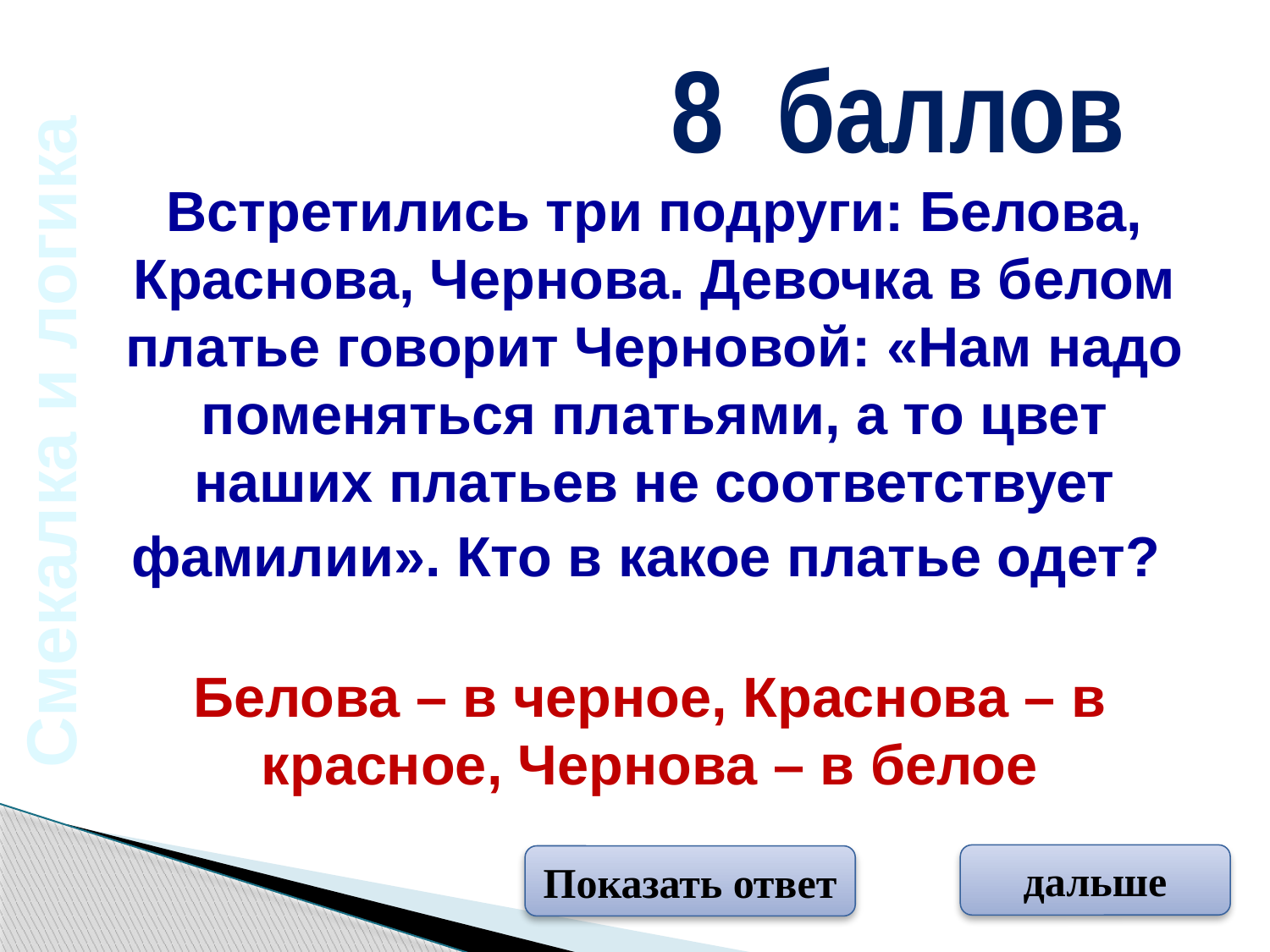

8  баллов
Встретились три подруги: Белова, Краснова, Чернова. Девочка в белом платье говорит Черновой: «Нам надо поменяться платьями, а то цвет наших платьев не соответствует фамилии». Кто в какое платье одет?
Смекалка и логика
Белова – в черное, Краснова – в красное, Чернова – в белое
дальше
Показать ответ